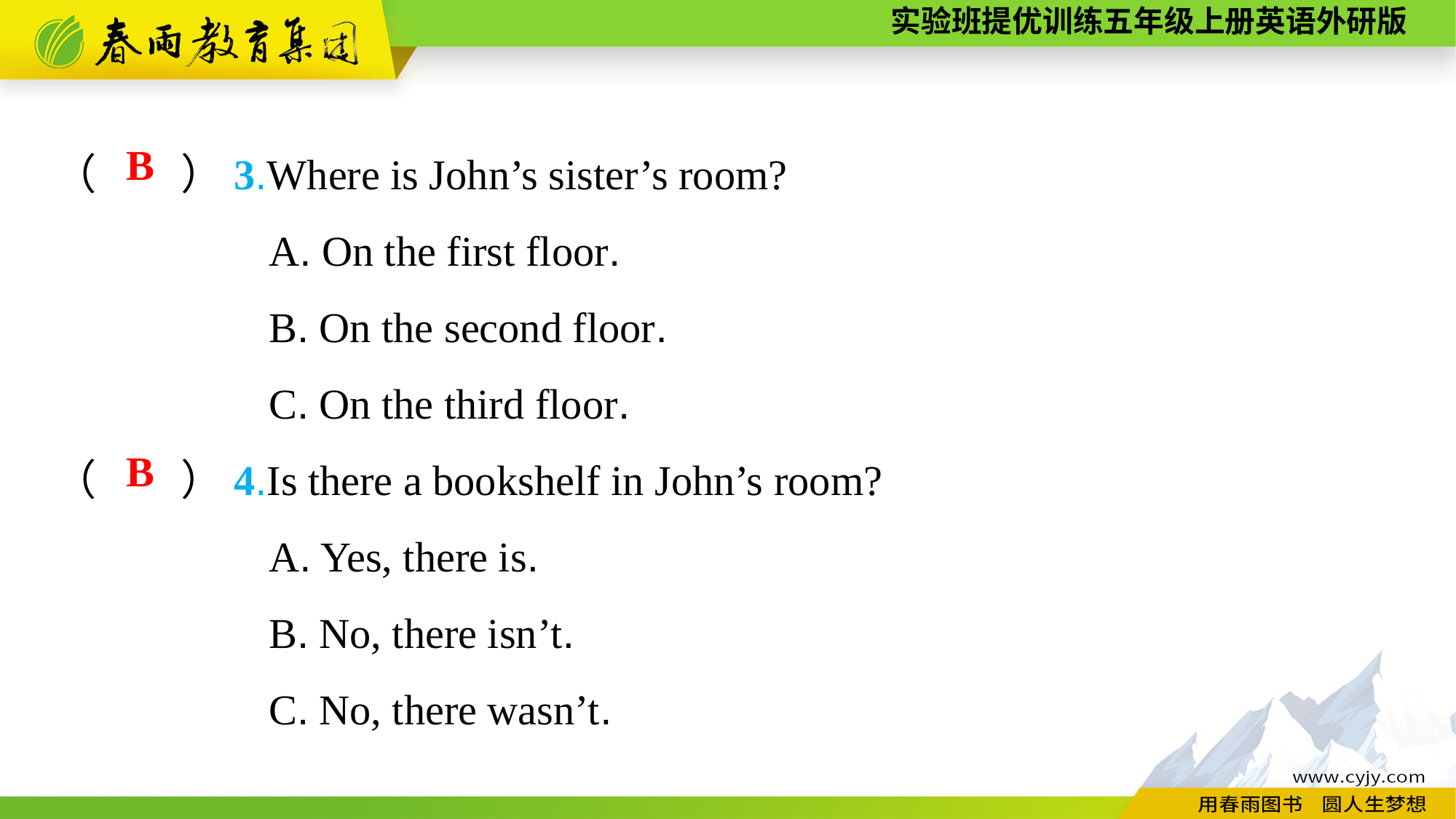

（　　）3.Where is John’s sister’s room?
A. On the first floor.
B. On the second floor.
C. On the third floor.
（　　）4.Is there a bookshelf in John’s room?
A. Yes, there is.
B. No, there isn’t.
C. No, there wasn’t.
B
B